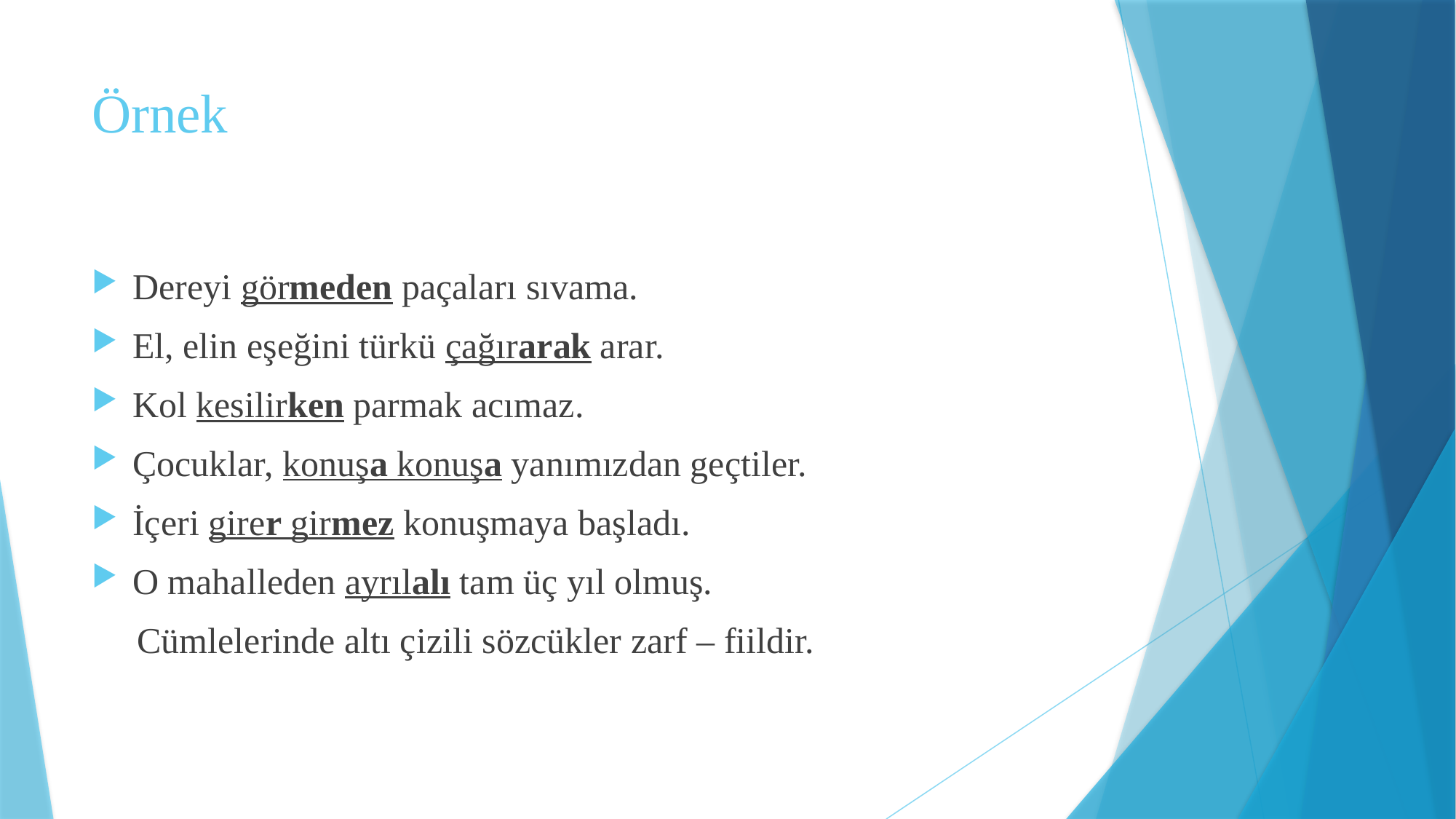

# Örnek
Dereyi görmeden paçaları sıvama.
El, elin eşeğini türkü çağırarak arar.
Kol kesilirken parmak acımaz.
Çocuklar, konuşa konuşa yanımızdan geçtiler.
İçeri girer girmez konuşmaya başladı.
O mahalleden ayrılalı tam üç yıl olmuş.
     Cümlelerinde altı çizili sözcükler zarf – fiildir.